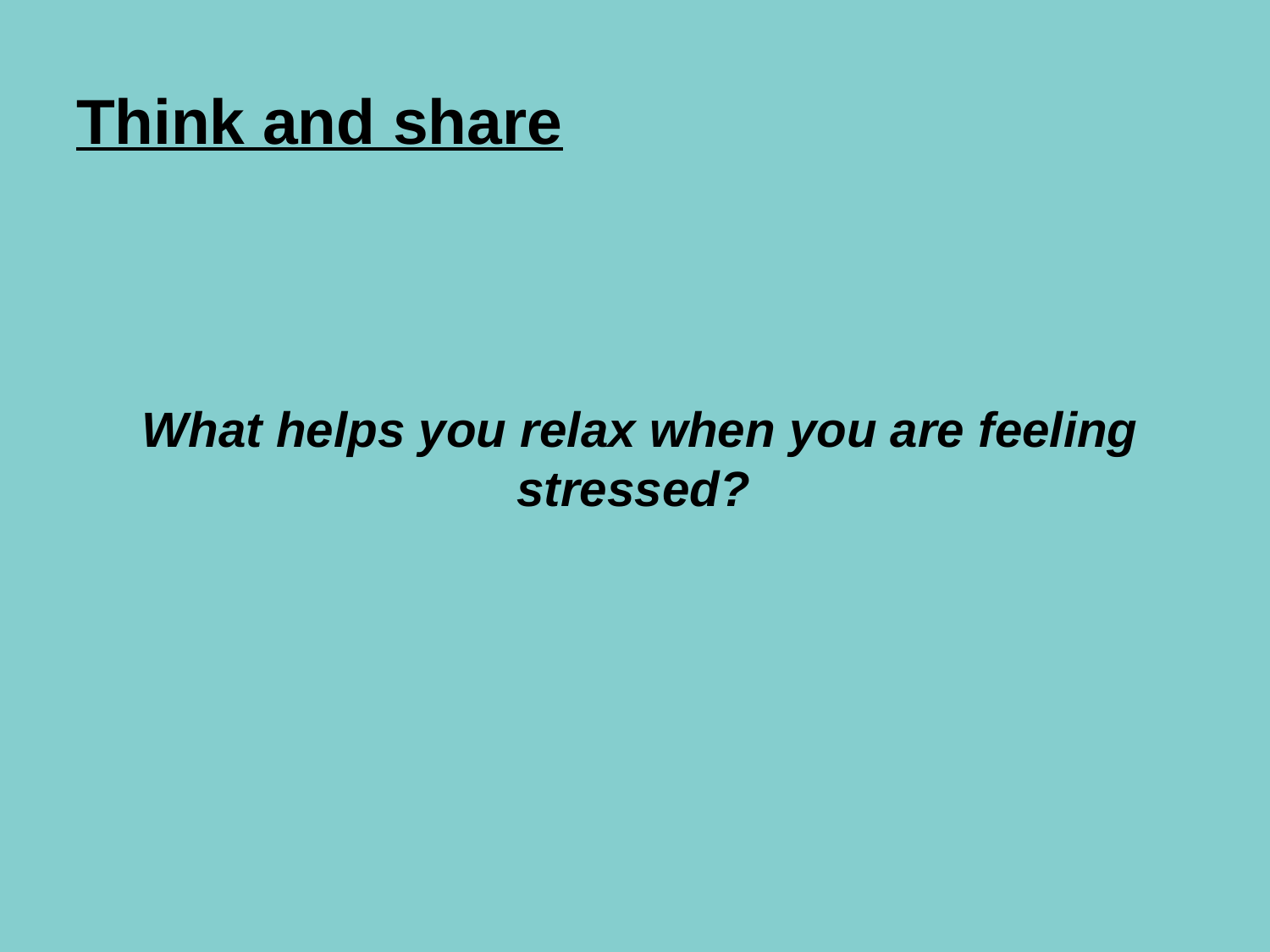

Think and share
# What helps you relax when you are feeling stressed?